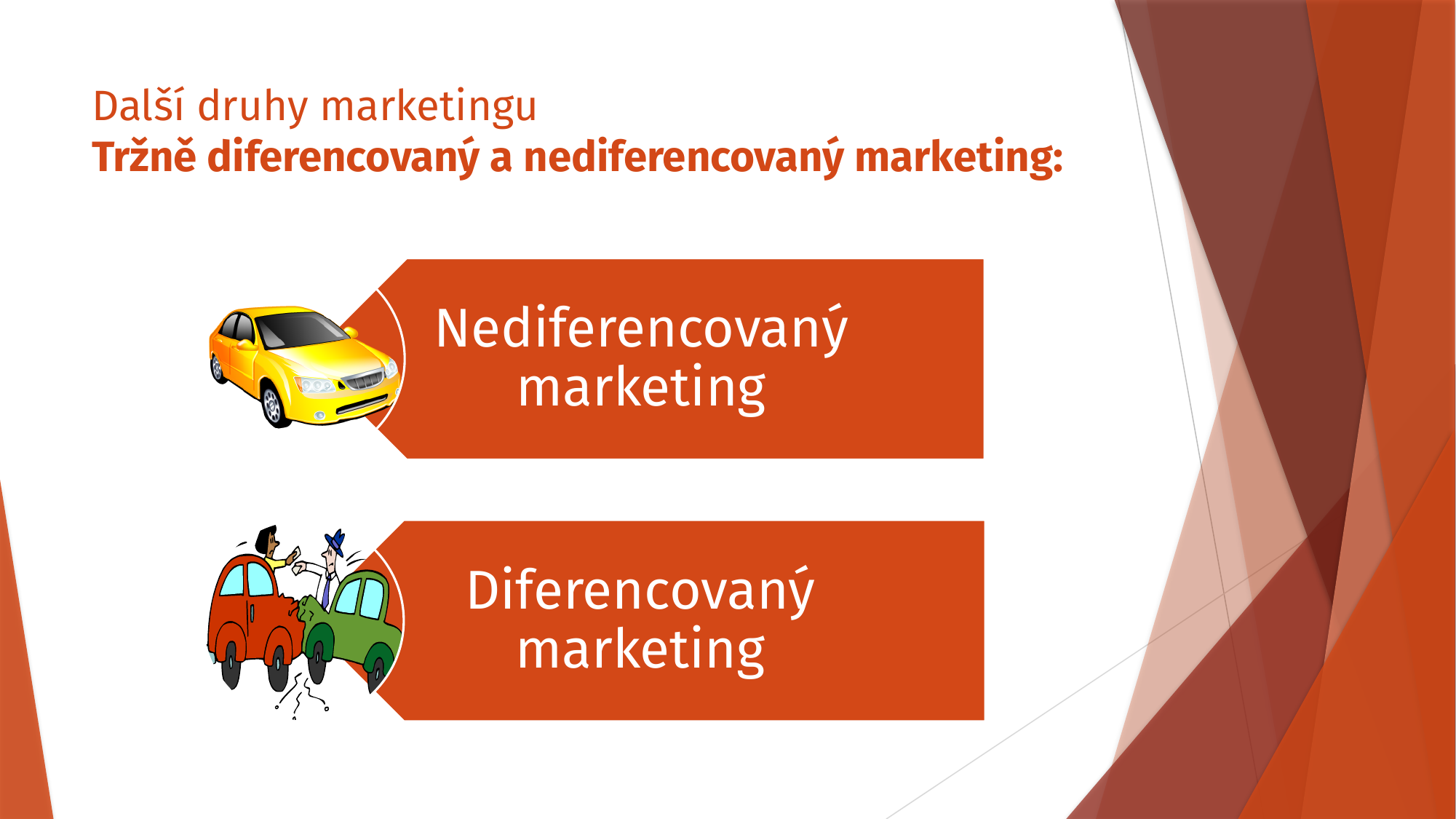

# Další druhy marketingu Tržně diferencovaný a nediferencovaný marketing:
Nediferencovaný marketing
Diferencovaný marketing